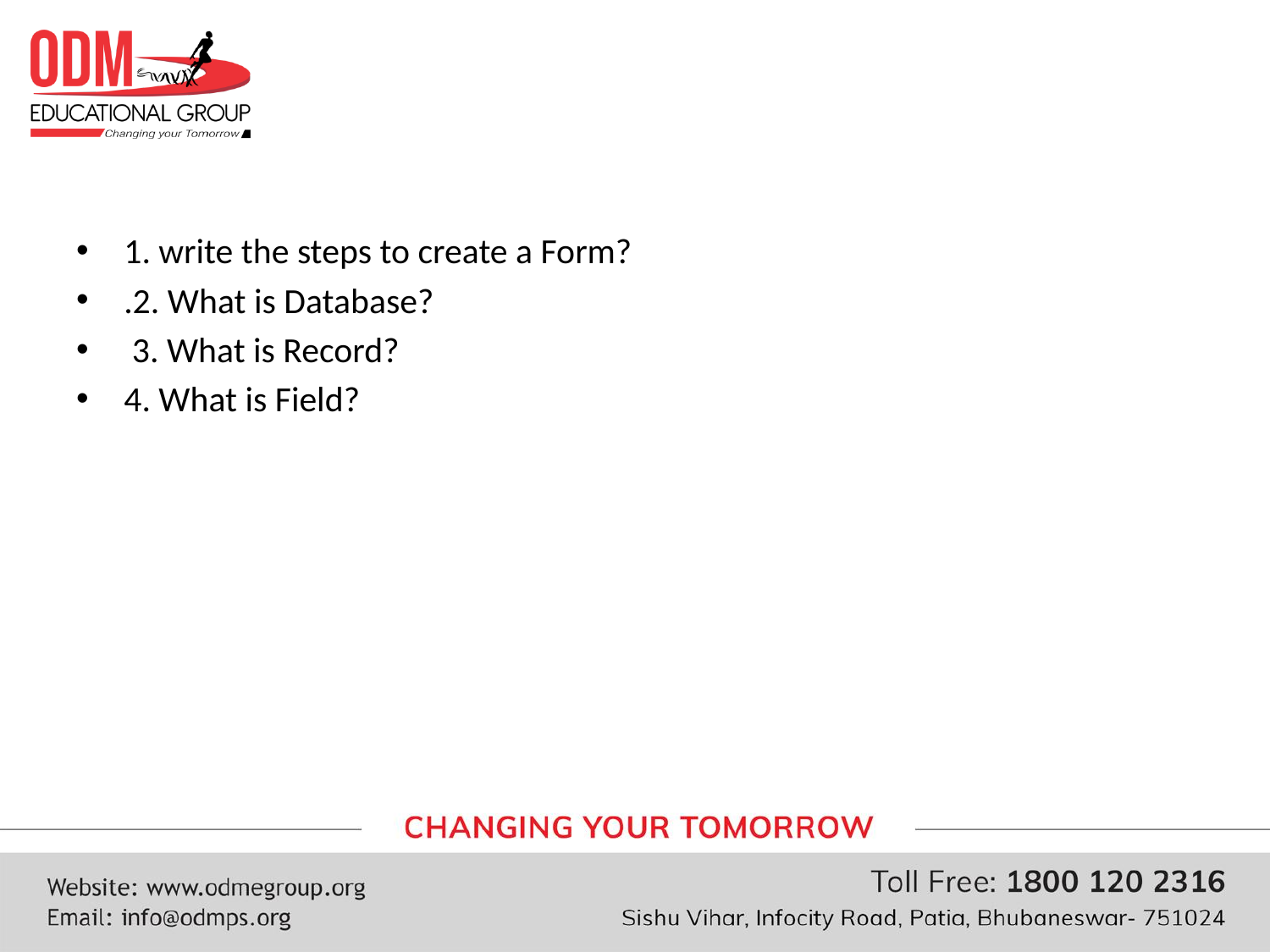

#
1. write the steps to create a Form?
.2. What is Database?
 3. What is Record?
4. What is Field?